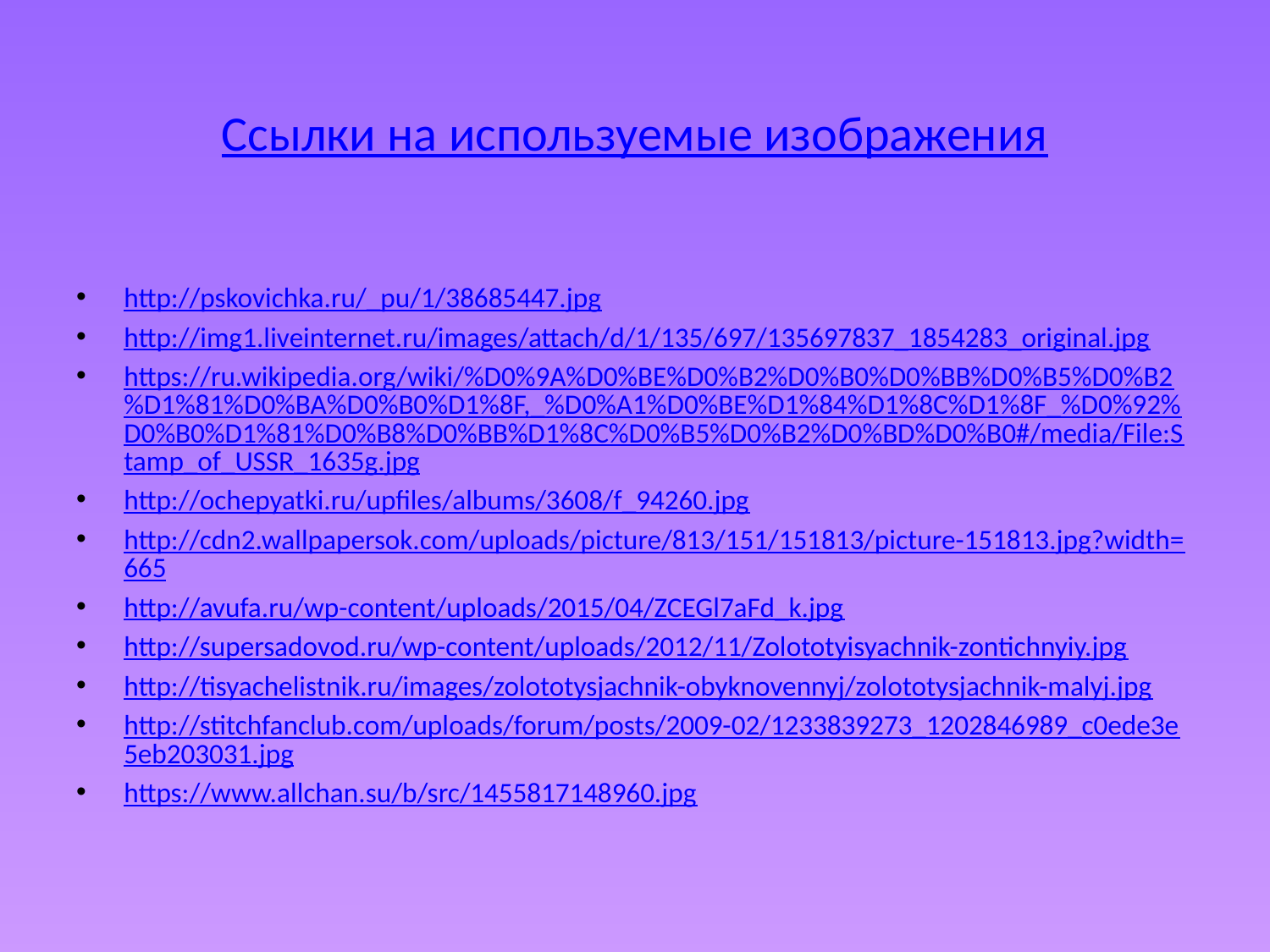

#

Ссылки на используемые изображения

http://pskovichka.ru/_pu/1/38685447.jpg
http://img1.liveinternet.ru/images/attach/d/1/135/697/135697837_1854283_original.jpg
https://ru.wikipedia.org/wiki/%D0%9A%D0%BE%D0%B2%D0%B0%D0%BB%D0%B5%D0%B2%D1%81%D0%BA%D0%B0%D1%8F,_%D0%A1%D0%BE%D1%84%D1%8C%D1%8F_%D0%92%D0%B0%D1%81%D0%B8%D0%BB%D1%8C%D0%B5%D0%B2%D0%BD%D0%B0#/media/File:Stamp_of_USSR_1635g.jpg
http://ochepyatki.ru/upfiles/albums/3608/f_94260.jpg
http://cdn2.wallpapersok.com/uploads/picture/813/151/151813/picture-151813.jpg?width=665
http://avufa.ru/wp-content/uploads/2015/04/ZCEGl7aFd_k.jpg
http://supersadovod.ru/wp-content/uploads/2012/11/Zolototyisyachnik-zontichnyiy.jpg
http://tisyachelistnik.ru/images/zolototysjachnik-obyknovennyj/zolototysjachnik-malyj.jpg
http://stitchfanclub.com/uploads/forum/posts/2009-02/1233839273_1202846989_c0ede3e5eb203031.jpg
https://www.allchan.su/b/src/1455817148960.jpg